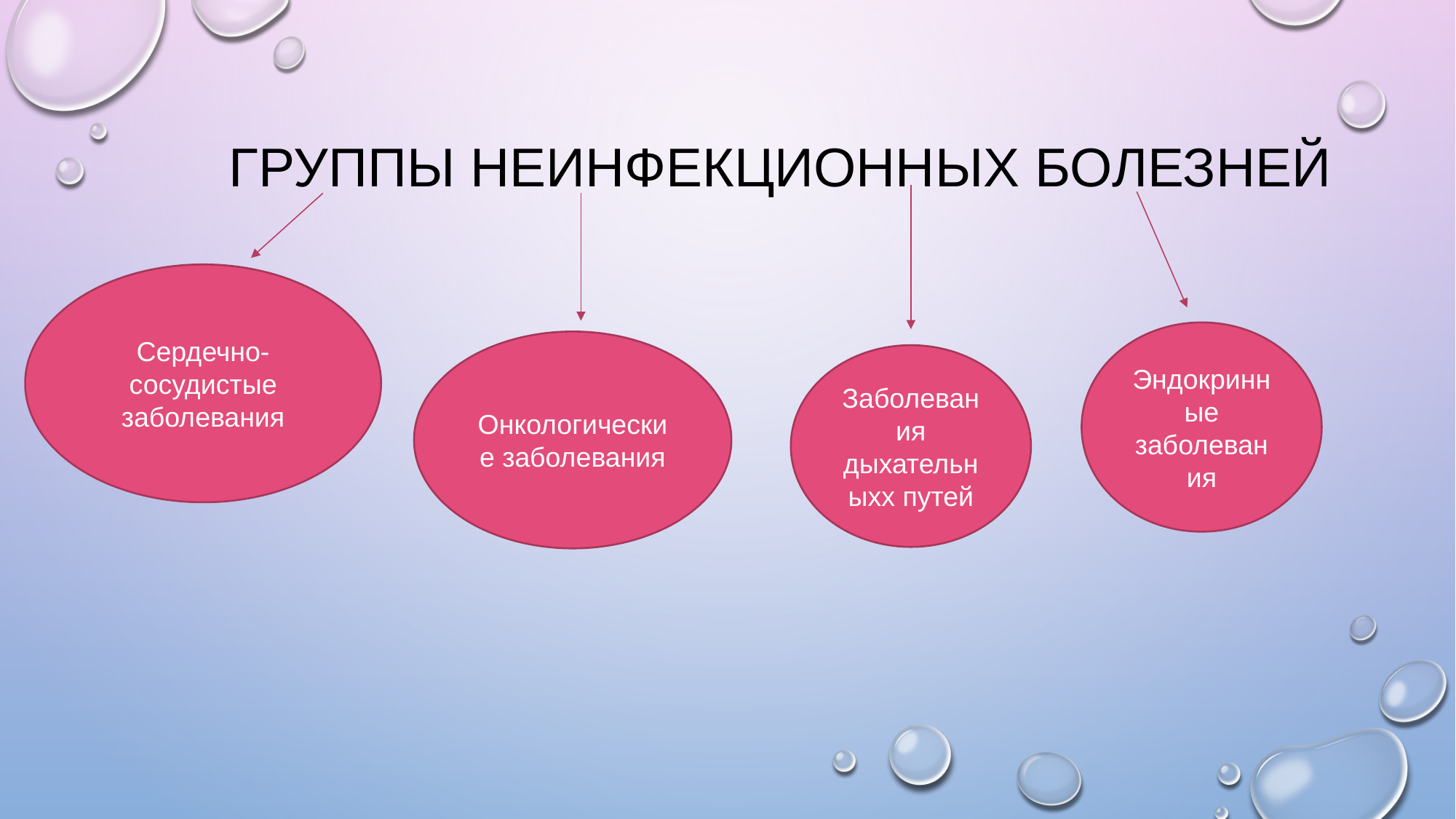

# Группы неинфекционных болезней
Сердечно- сосудистые заболевания
Эндокринные заболевания
Онкологические заболевания
Заболевания дыхательныхх путей